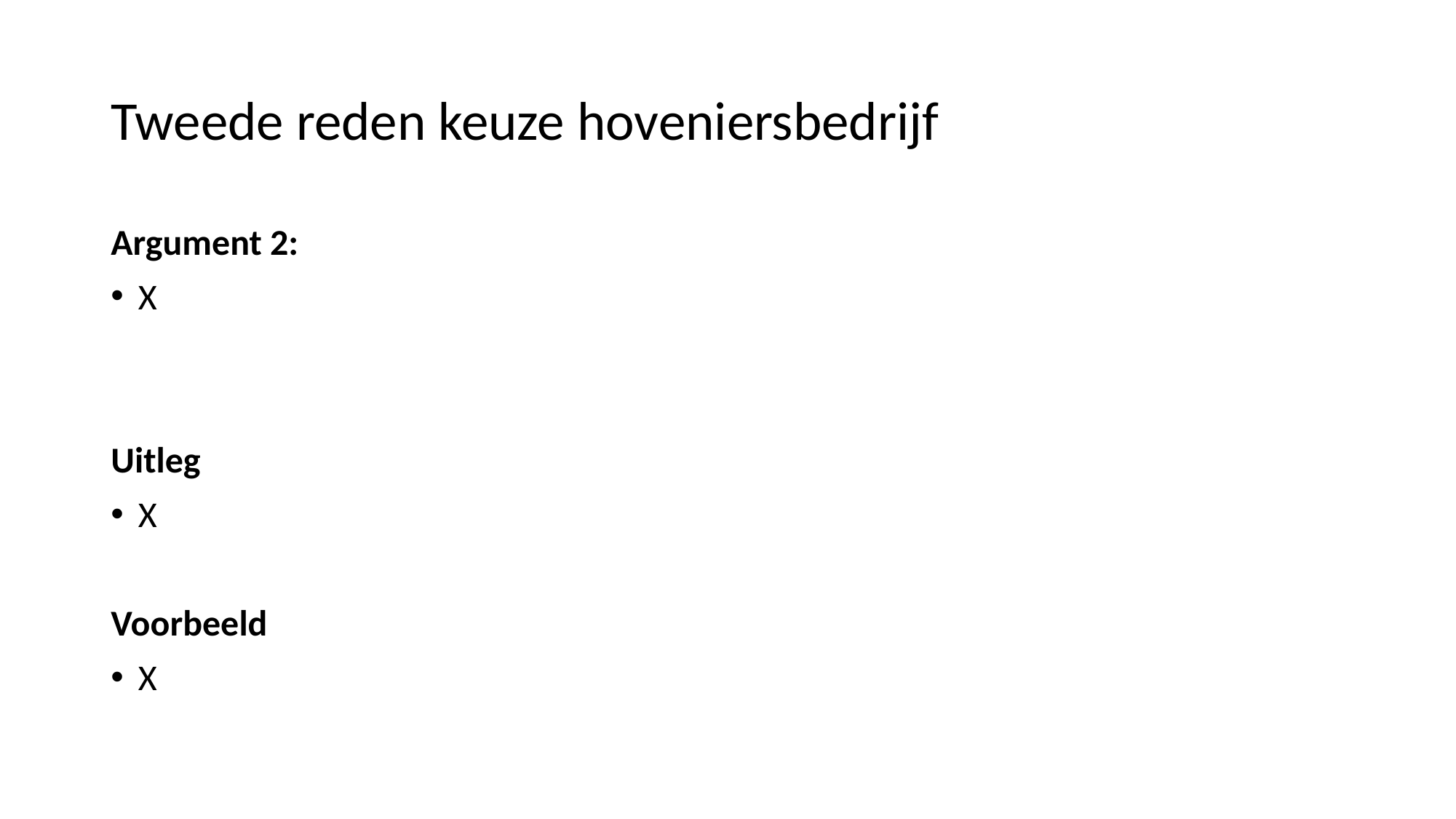

# Tweede reden keuze hoveniersbedrijf
Argument 2:
X

Uitleg
X

Voorbeeld
X